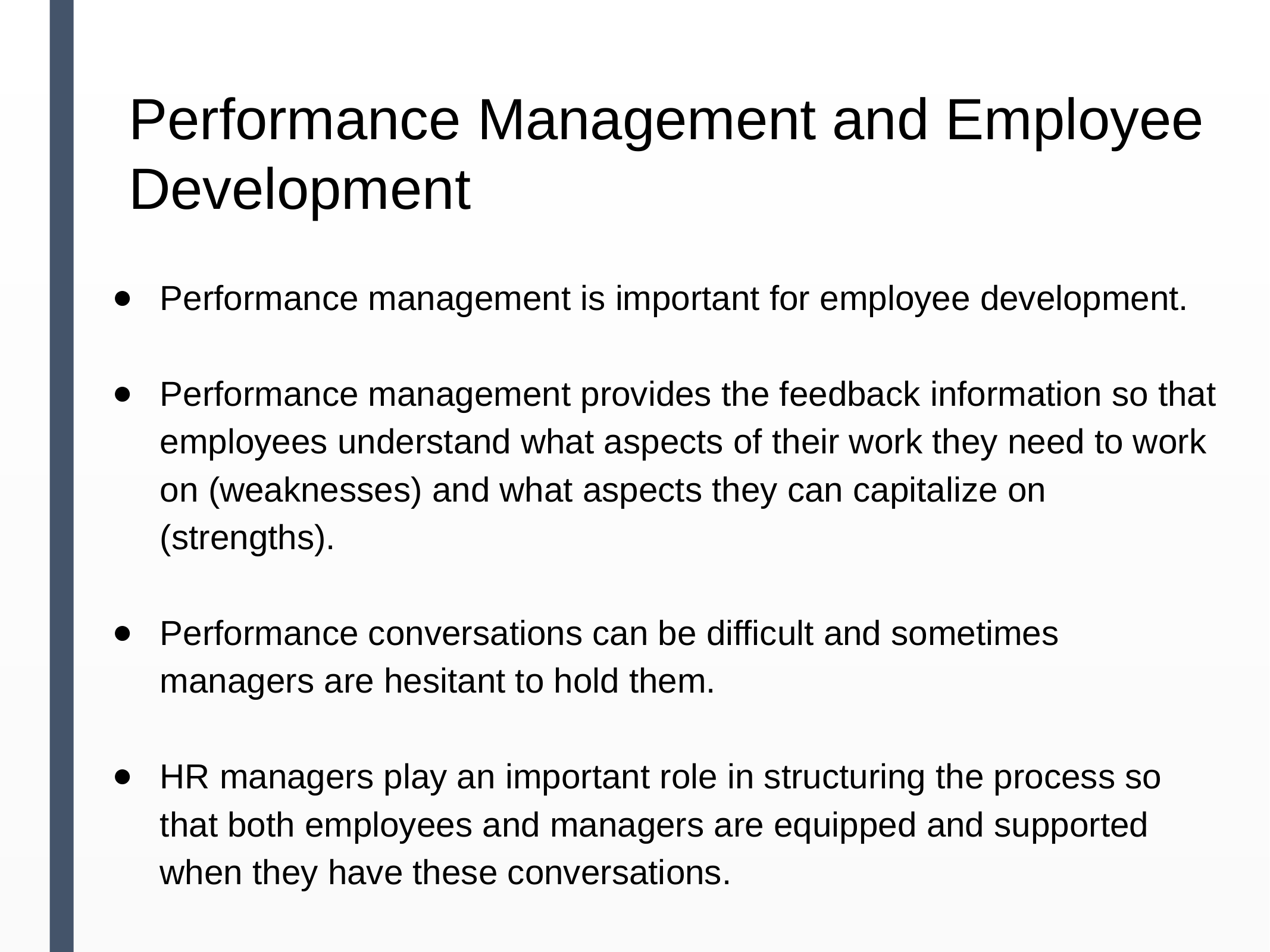

# Performance Management and Employee Development
Performance management is important for employee development.

Performance management provides the feedback information so that employees understand what aspects of their work they need to work on (weaknesses) and what aspects they can capitalize on (strengths).

Performance conversations can be difficult and sometimes managers are hesitant to hold them.

HR managers play an important role in structuring the process so that both employees and managers are equipped and supported when they have these conversations.